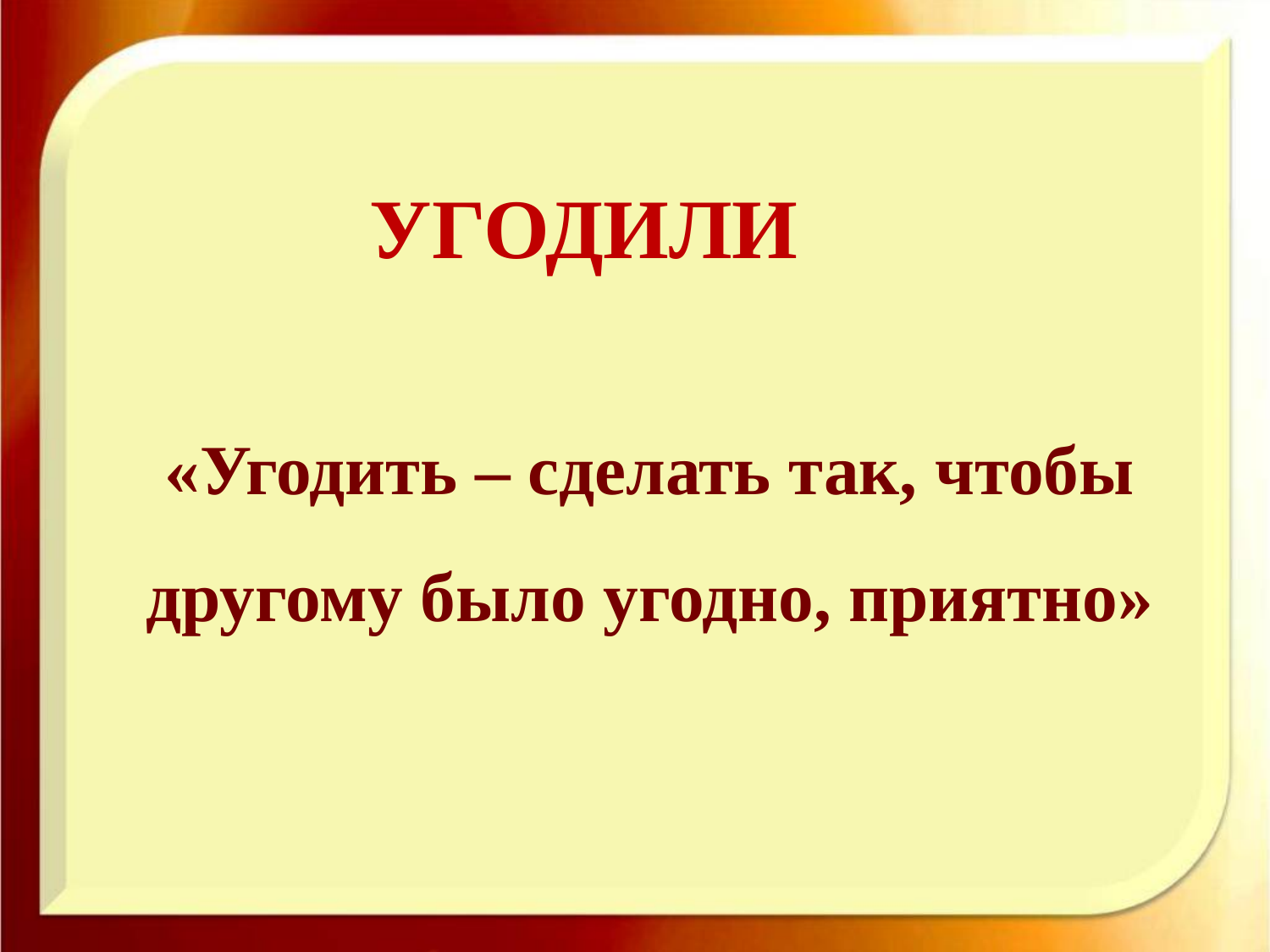

УГОДИЛИ
«Угодить – сделать так, чтобы другому было угодно, приятно»